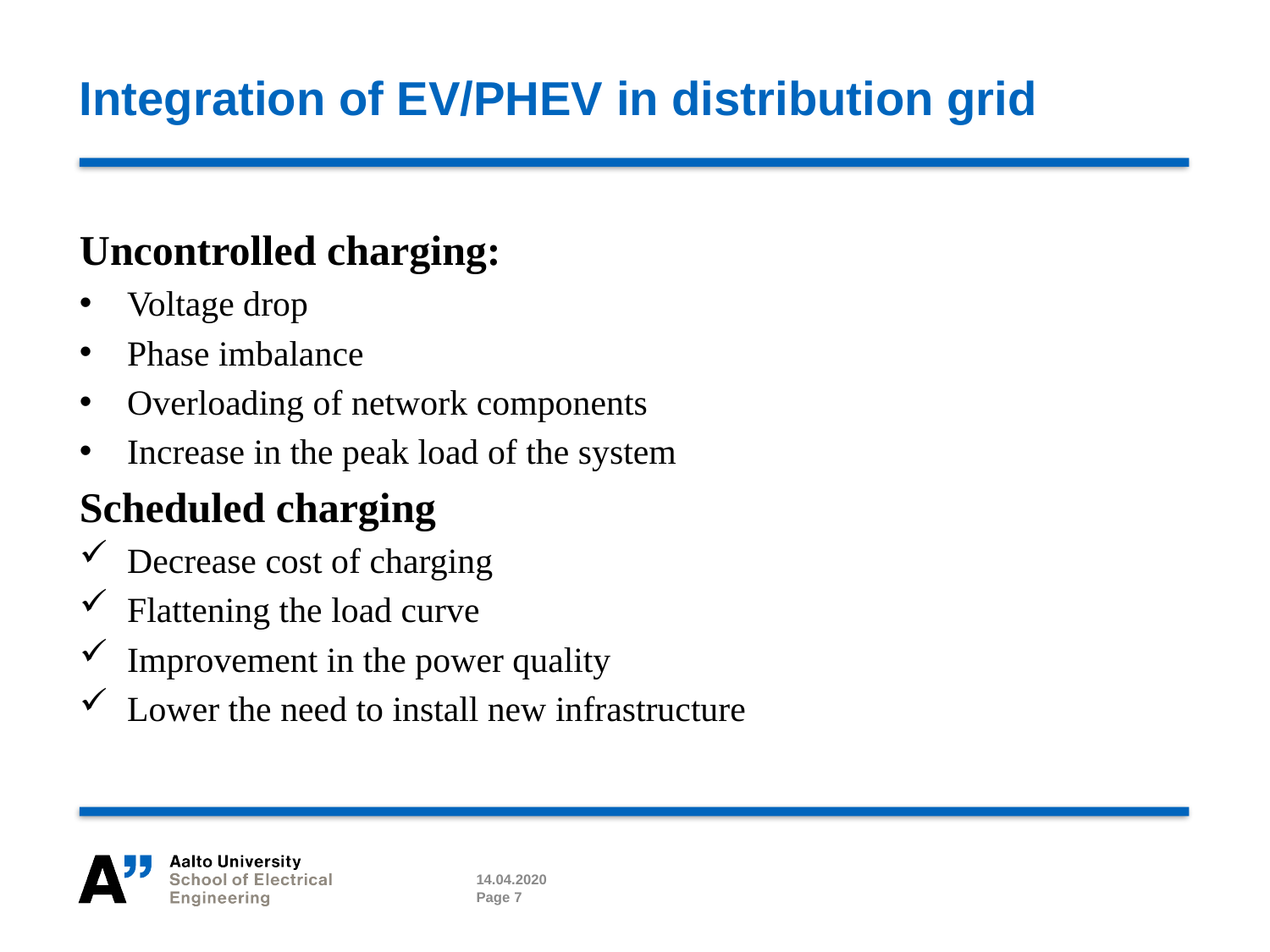

# Integration of EV/PHEV in distribution grid
Uncontrolled charging:
Voltage drop
Phase imbalance
Overloading of network components
Increase in the peak load of the system
Scheduled charging
Decrease cost of charging
Flattening the load curve
Improvement in the power quality
Lower the need to install new infrastructure

14.04.2020
Page 7